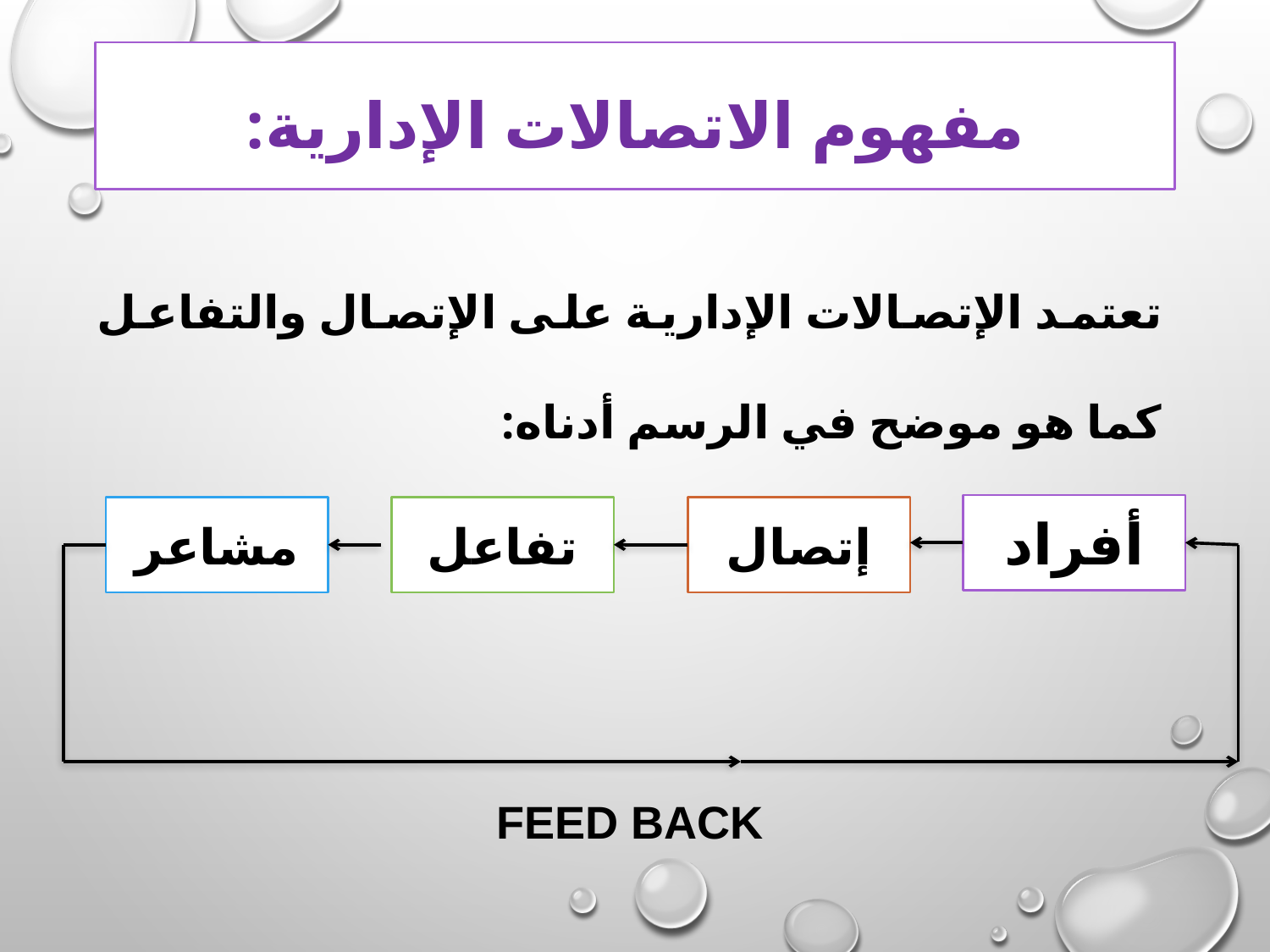

# مفهوم الاتصالات الإدارية:
تعتمد الإتصالات الإدارية على الإتصال والتفاعل كما هو موضح في الرسم أدناه:

Feed back

أفراد
مشاعر
تفاعل
إتصال